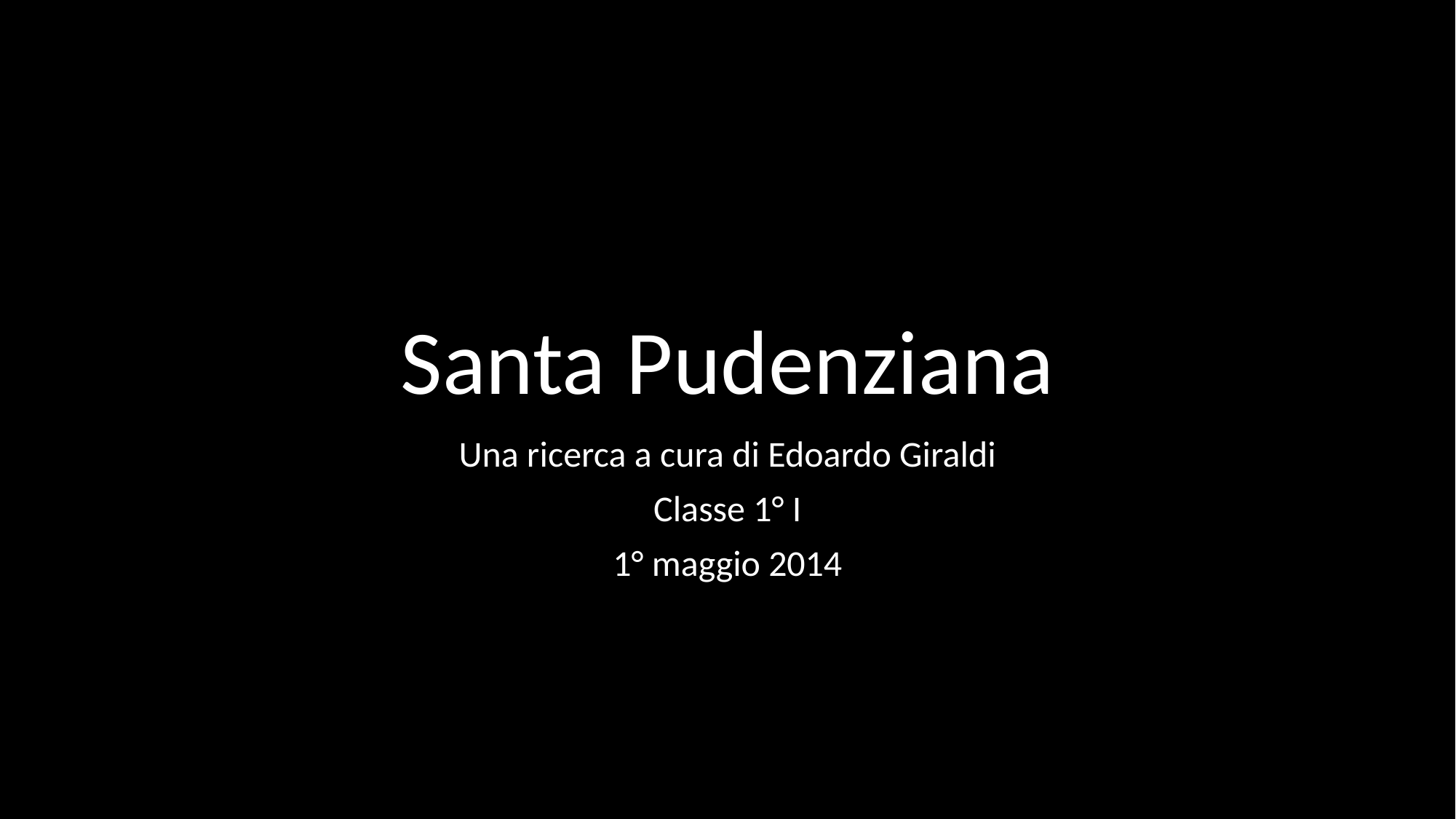

# Santa Pudenziana
Una ricerca a cura di Edoardo Giraldi
Classe 1° I
1° maggio 2014